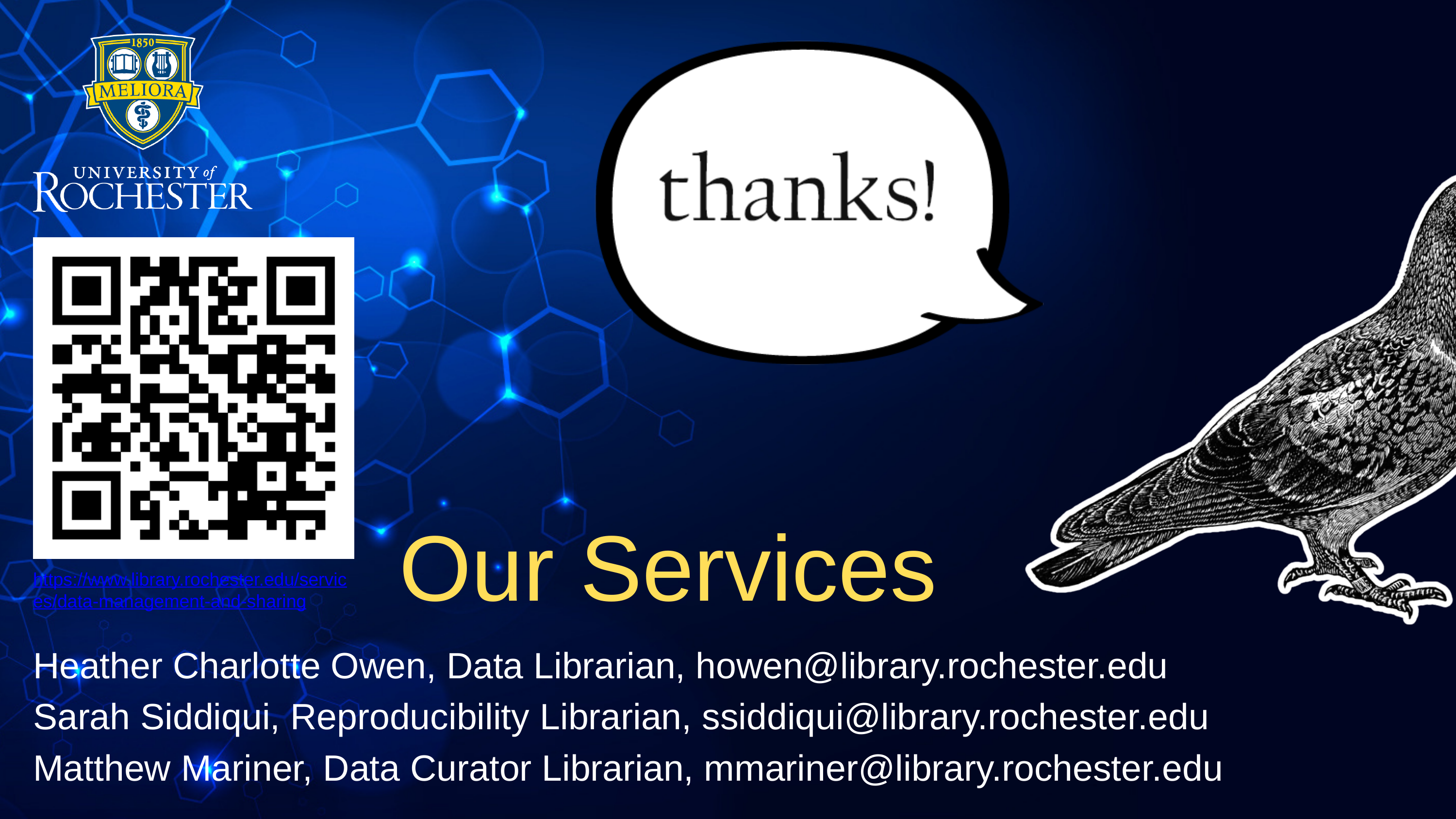

Thank you slide

Our Services
https://www.library.rochester.edu/services/data-management-and-sharing
Heather Charlotte Owen, Data Librarian, howen@library.rochester.edu
Sarah Siddiqui, Reproducibility Librarian, ssiddiqui@library.rochester.edu
Matthew Mariner, Data Curator Librarian, mmariner@library.rochester.edu